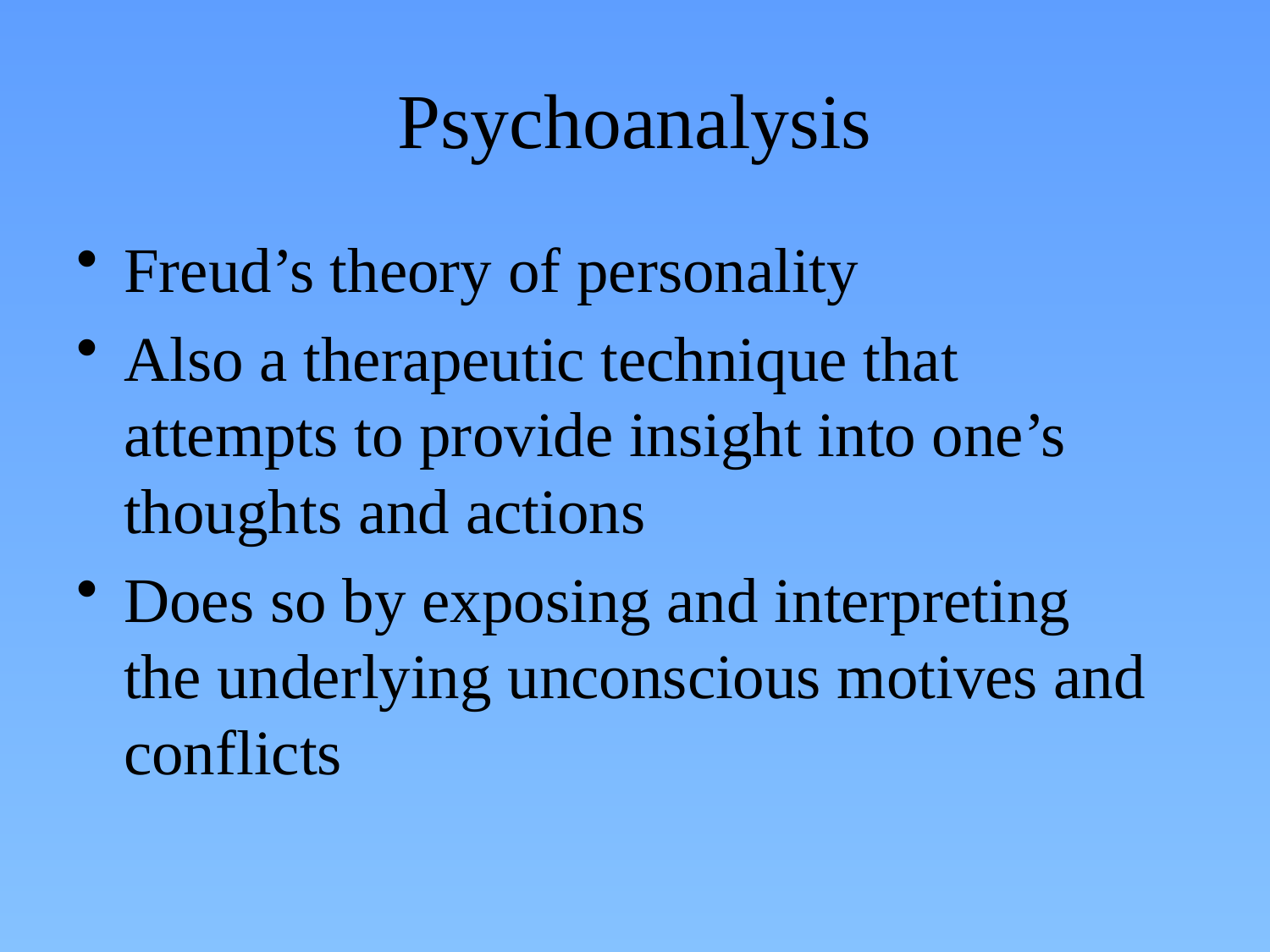

# Psychoanalysis
Freud’s theory of personality
Also a therapeutic technique that attempts to provide insight into one’s thoughts and actions
Does so by exposing and interpreting the underlying unconscious motives and conflicts